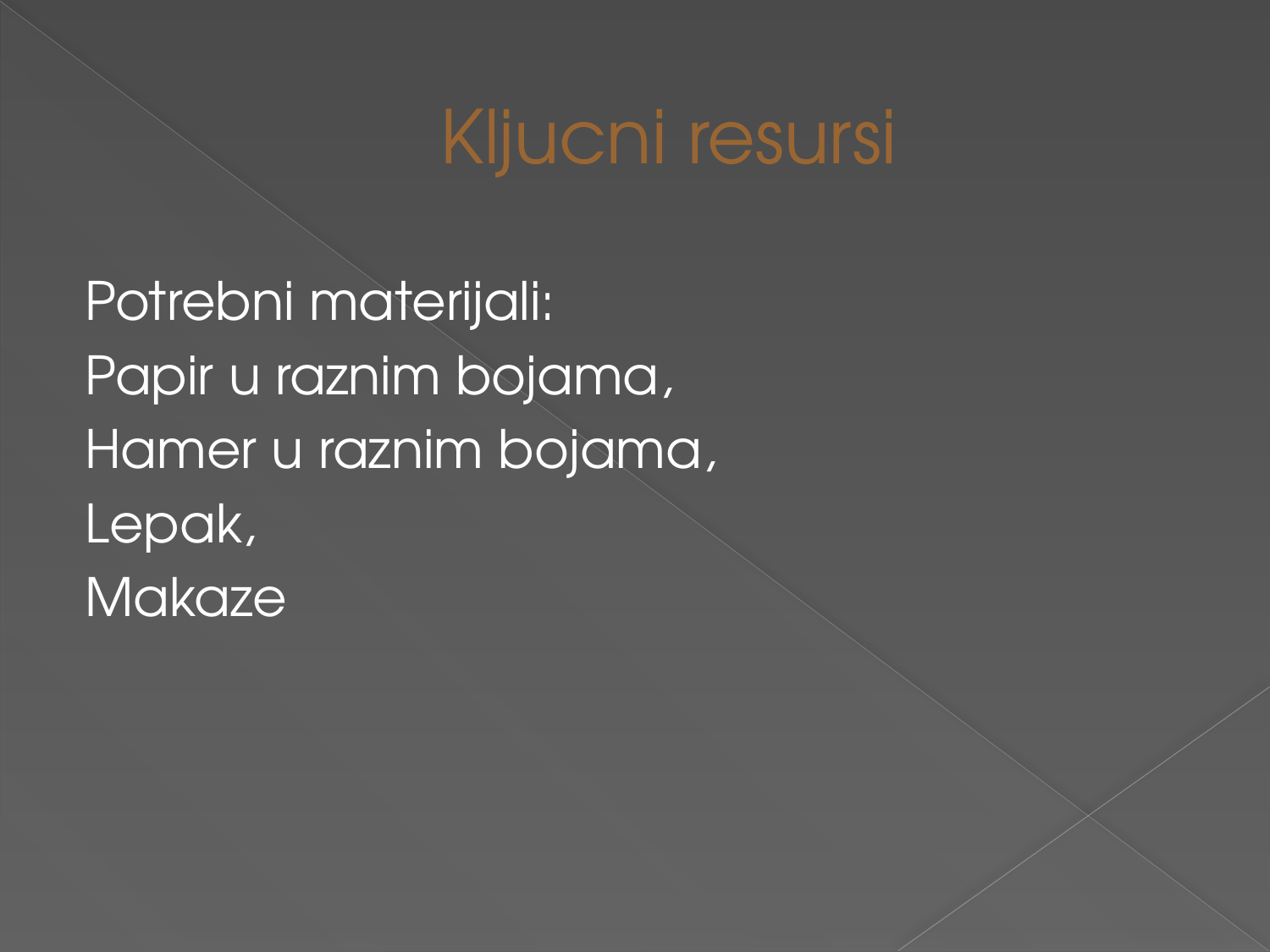

# Kljucni resursi
Potrebni materijali:
Papir u raznim bojama,
Hamer u raznim bojama,
Lepak,
Makaze